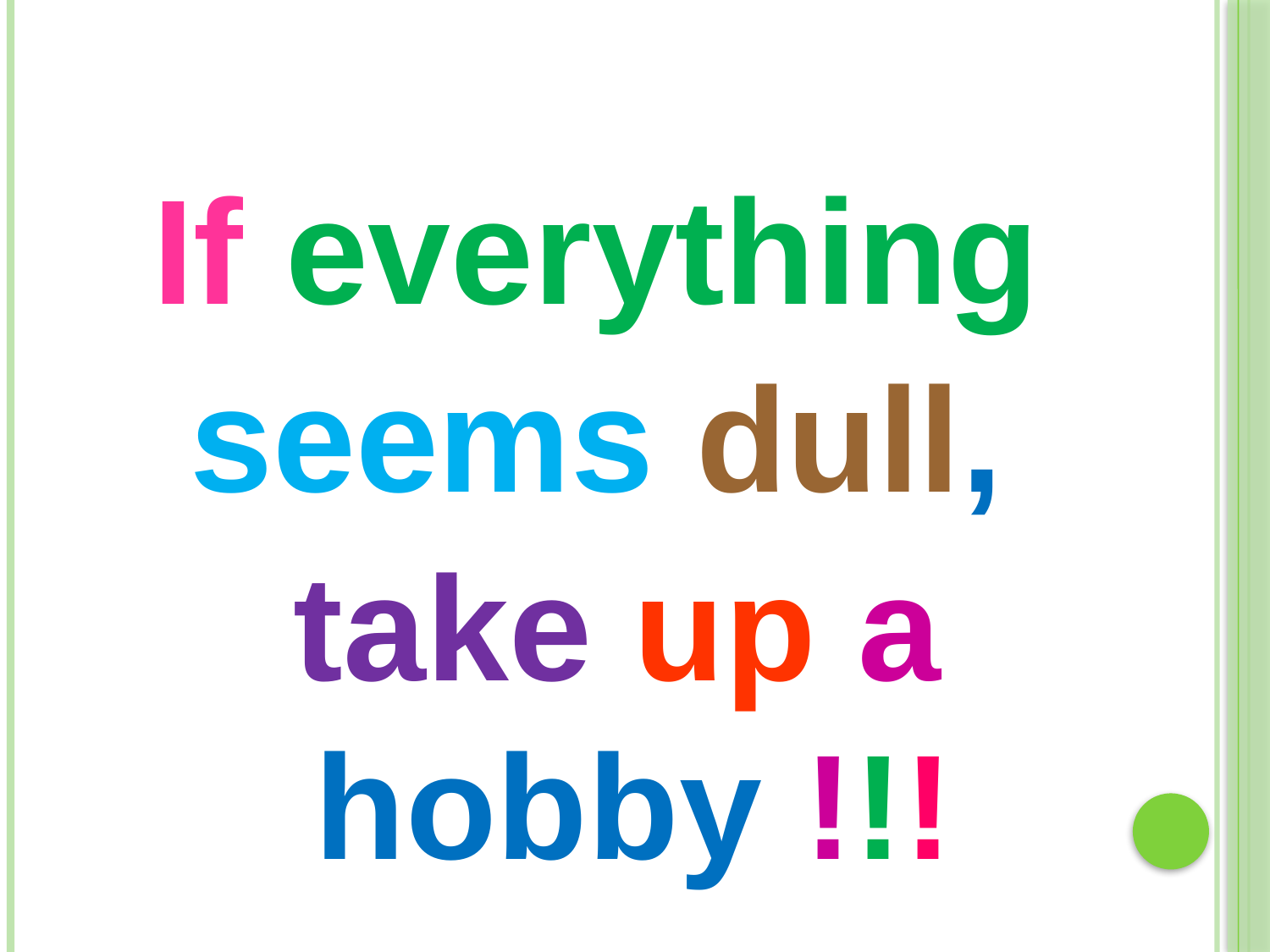

If everything
seems dull,
take up a hobby !!!